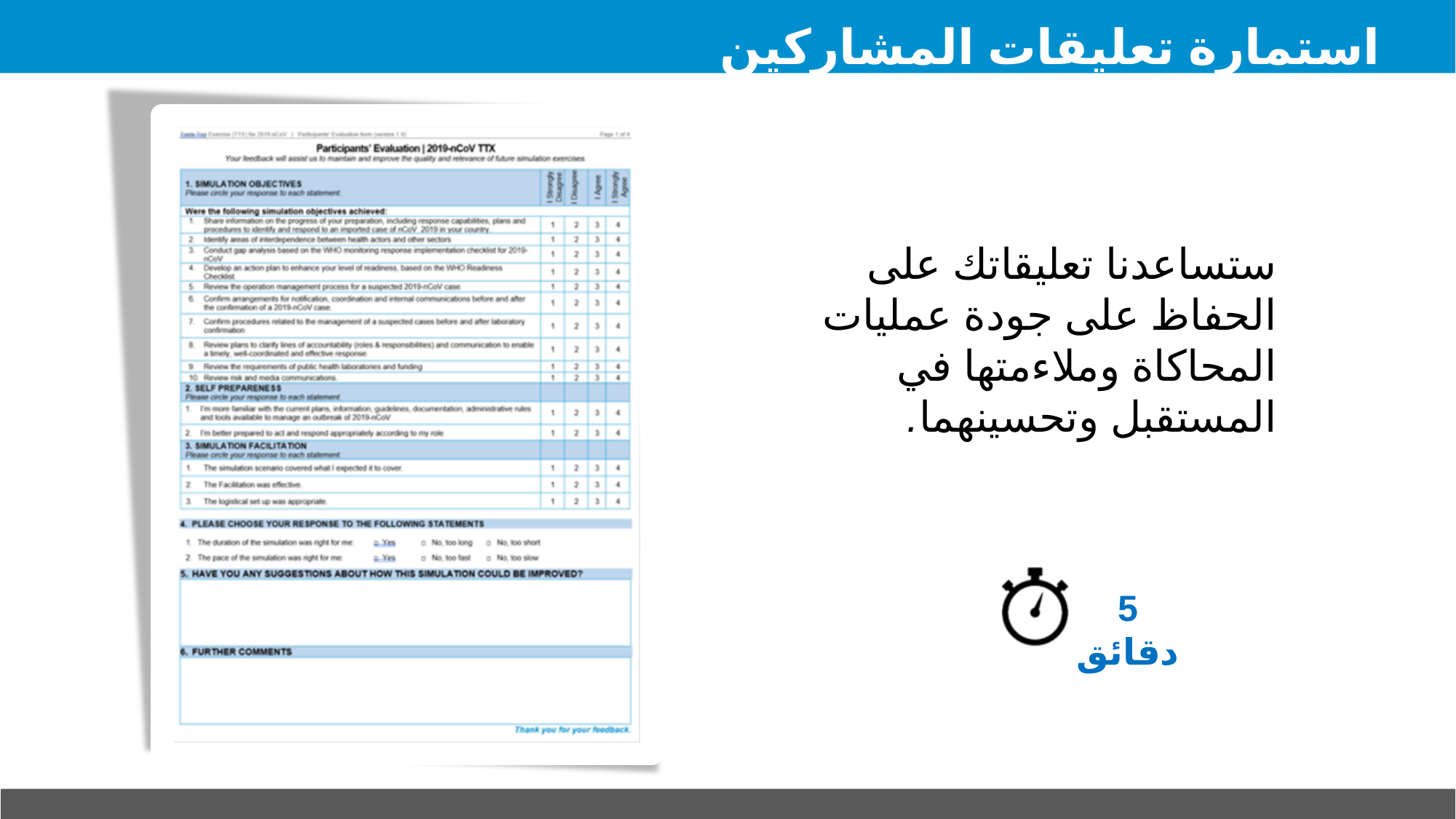

# استمارة تعليقات المشاركين

ستساعدنا تعليقاتك على الحفاظ على جودة عمليات المحاكاة وملاءمتها في المستقبل وتحسينهما.
5 دقائق